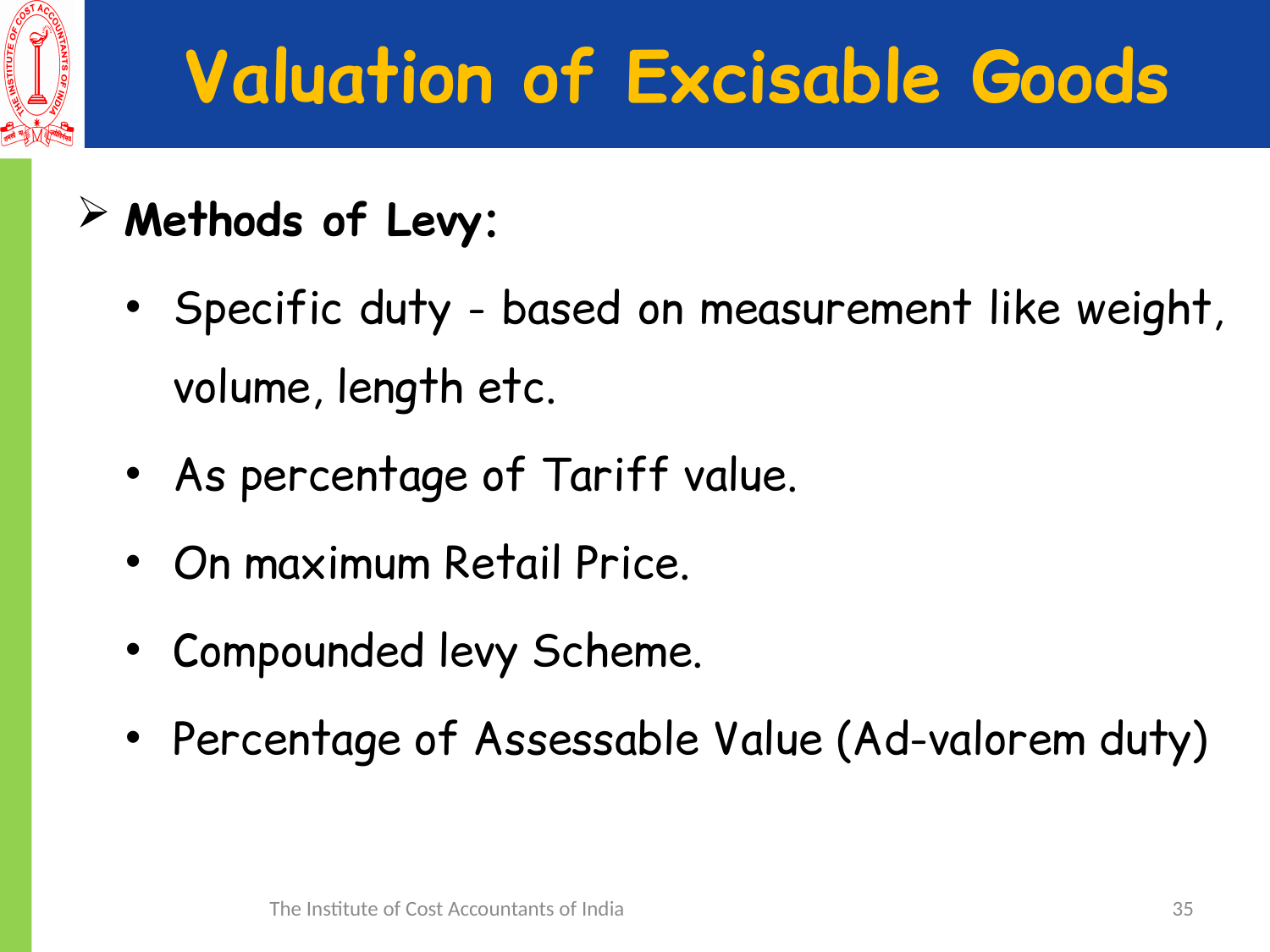

# Valuation of Excisable Goods
Methods of Levy:
Specific duty - based on measurement like weight, volume, length etc.
As percentage of Tariff value.
On maximum Retail Price.
Compounded levy Scheme.
Percentage of Assessable Value (Ad-valorem duty)

The Institute of Cost Accountants of India
35